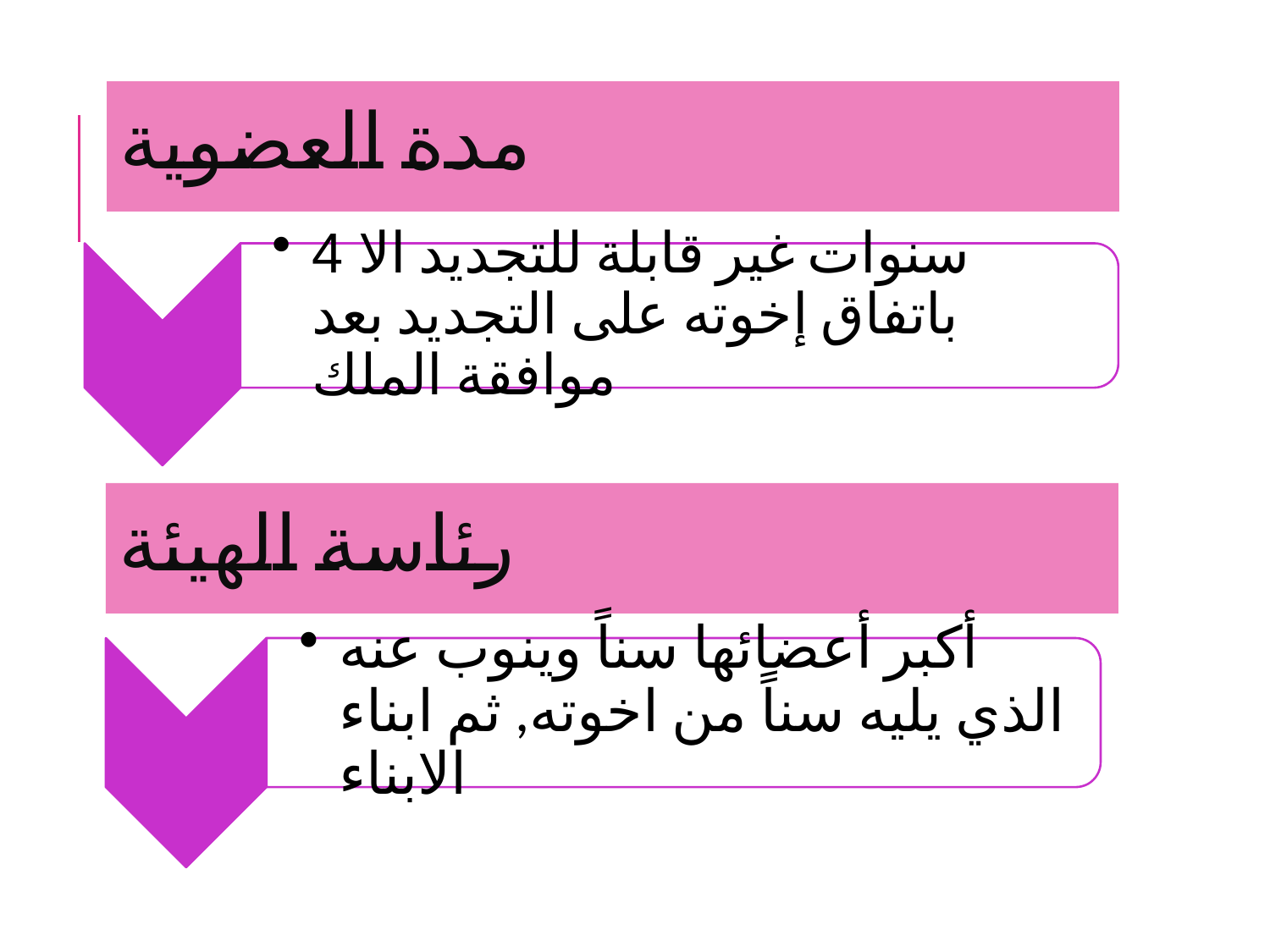

# مدة العضوية

4 سنوات غير قابلة للتجديد الا باتفاق إخوته على التجديد بعد موافقة الملك

رئاسة الهيئة

أكبر أعضائها سناً وينوب عنه الذي يليه سناً من اخوته, ثم ابناء الابناء